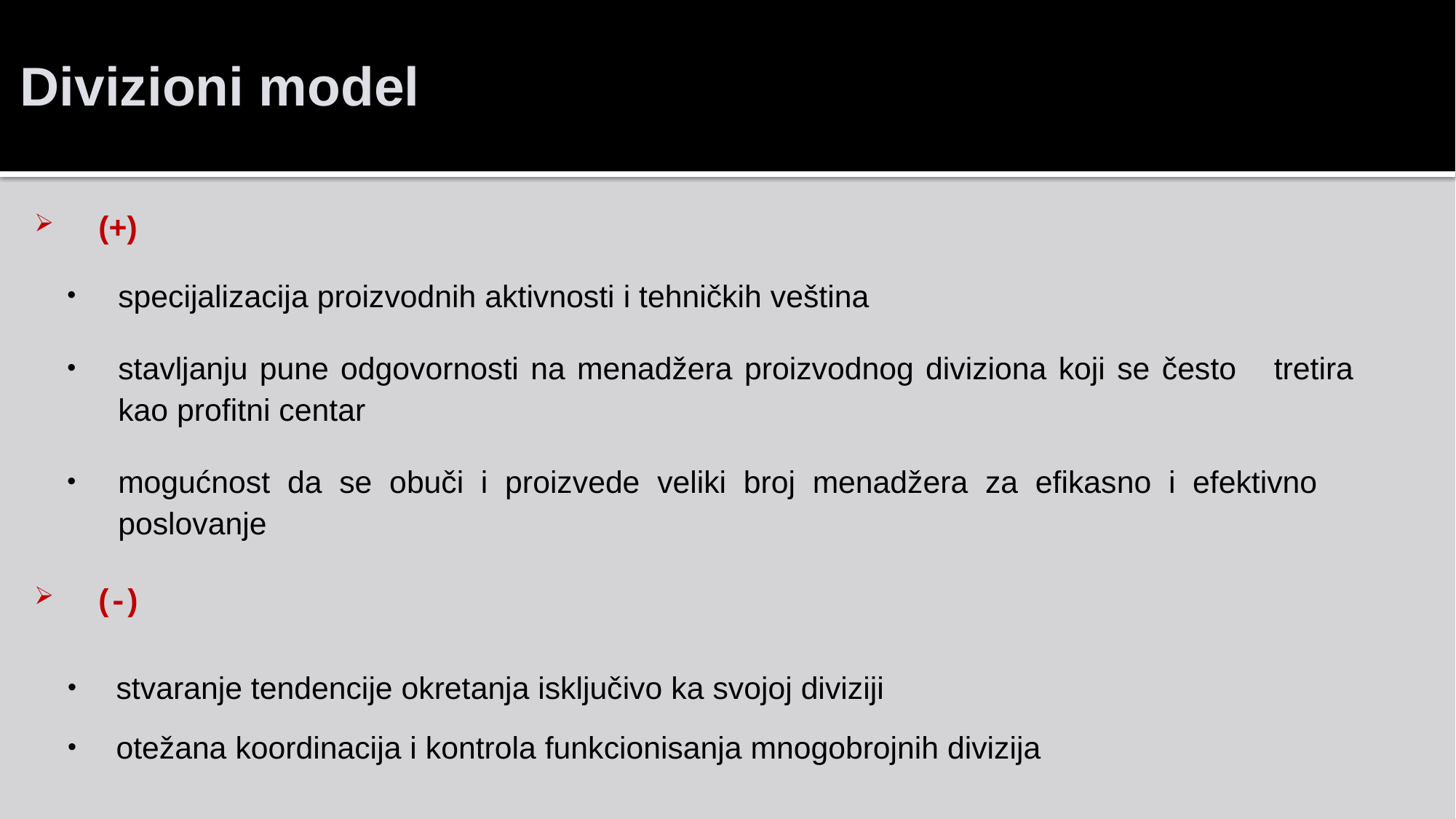

# Divizioni model

(+)

specijalizacija proizvodnih aktivnosti i tehničkih veština

stavljanju pune odgovornosti na menadžera proizvodnog diviziona koji se često   tretira kao profitni centar

mogućnost da se obuči i proizvede veliki broj menadžera za efikasno i efektivno   poslovanje

(-)

stvaranje tendencije okretanja isključivo ka svojoj diviziji
otežana koordinacija i kontrola funkcionisanja mnogobrojnih divizija